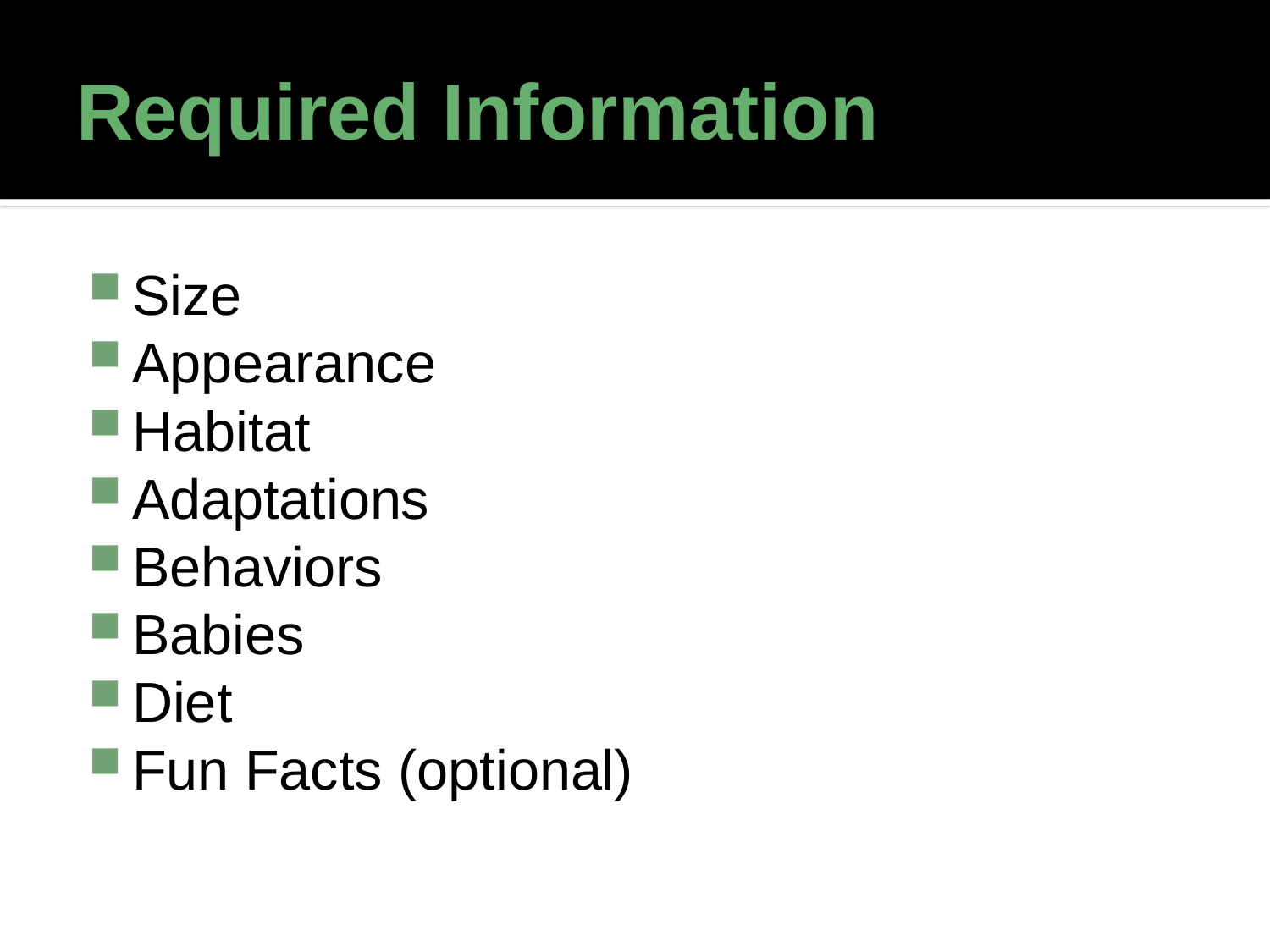

# Required Information
Size
Appearance
Habitat
Adaptations
Behaviors
Babies
Diet
Fun Facts (optional)